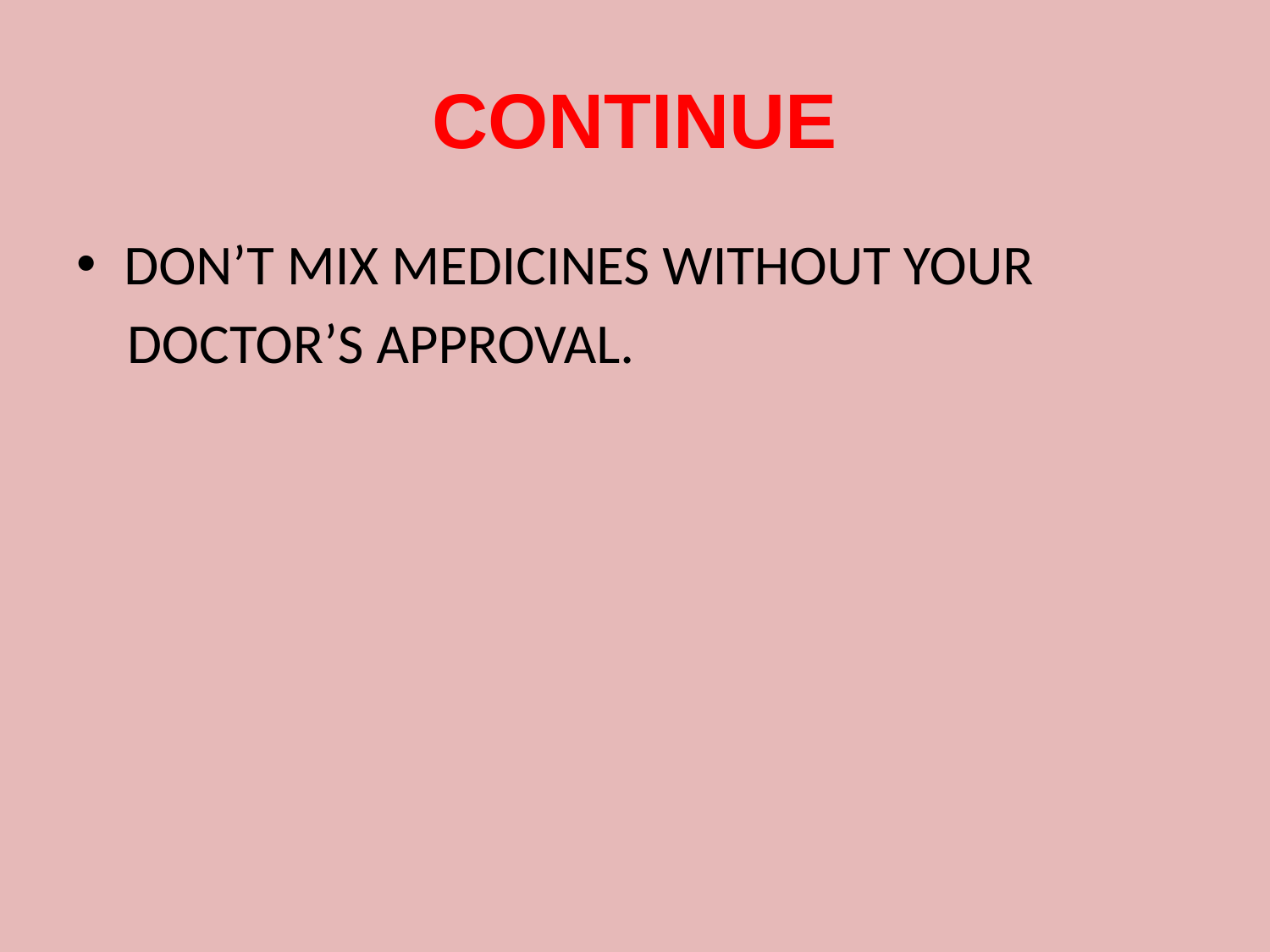

# CONTINUE
DON’T MIX MEDICINES WITHOUT YOUR
    DOCTOR’S APPROVAL.